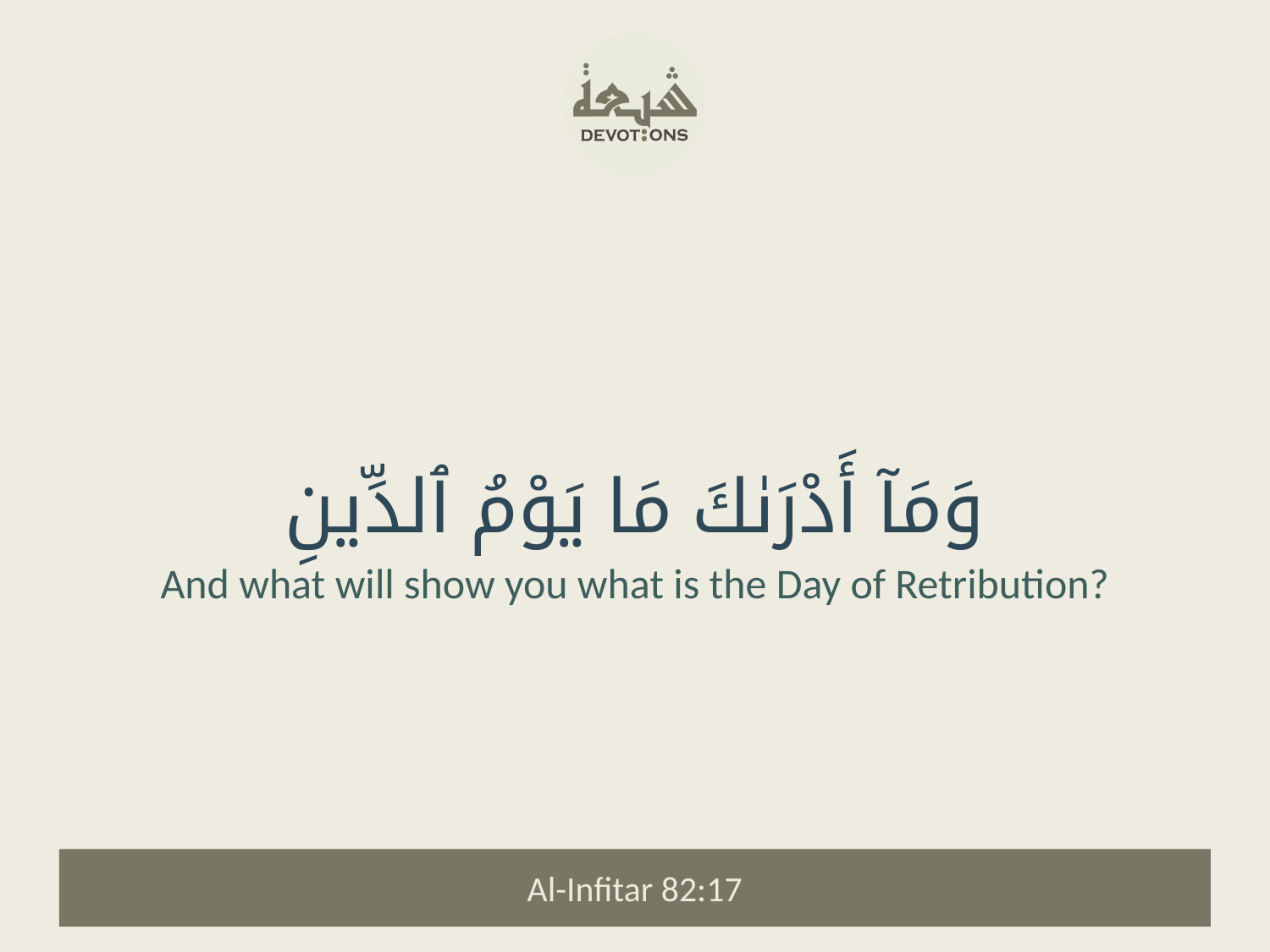

وَمَآ أَدْرَىٰكَ مَا يَوْمُ ٱلدِّينِ
And what will show you what is the Day of Retribution?
Al-Infitar 82:17